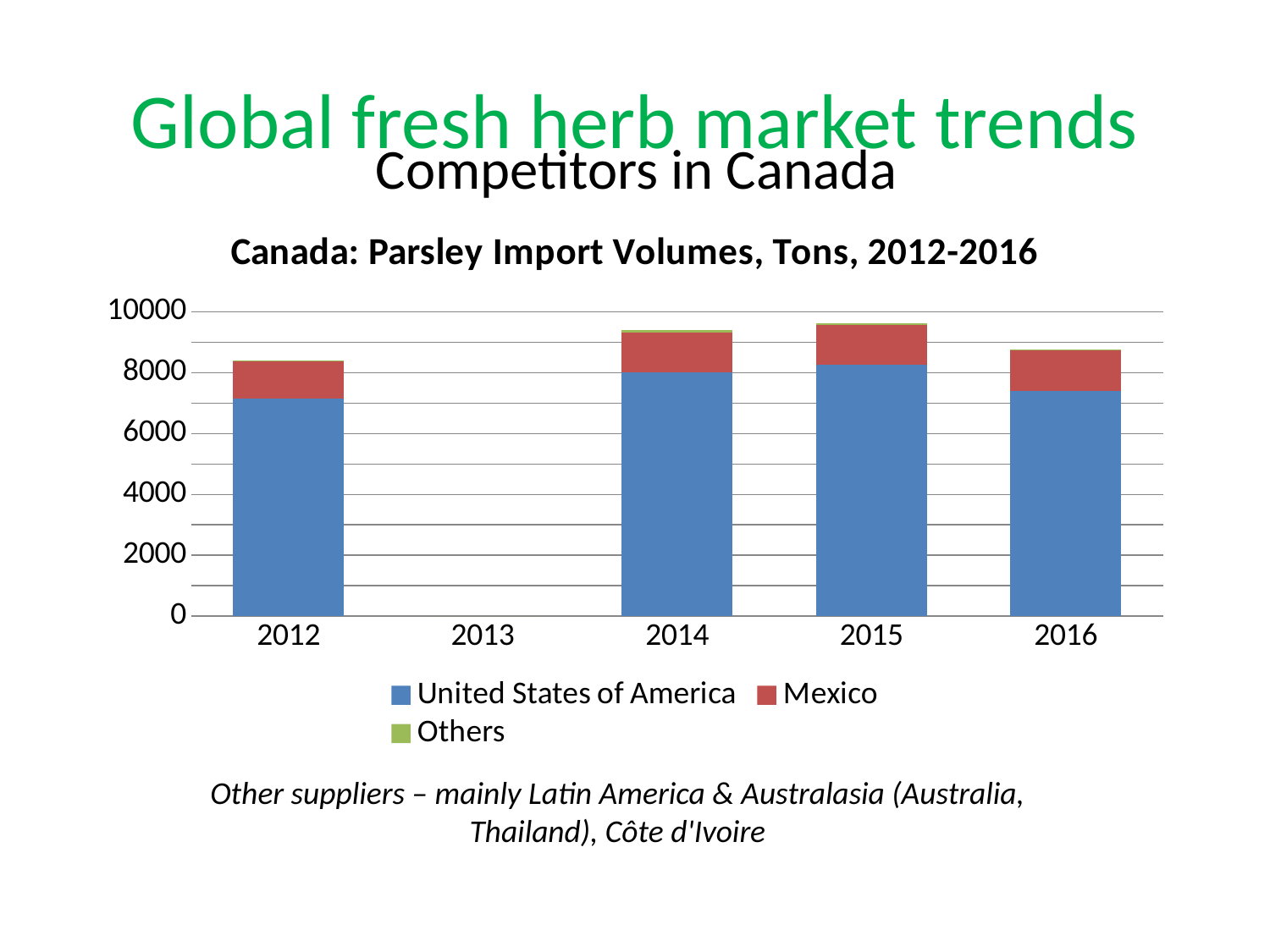

# Global fresh herb market trends
Competitors in Canada

### Chart: Canada: Parsley Import Volumes, Tons, 2012-2016

| Category | United States of America | Mexico | Others |
|---|---|---|---|
| 2012 | 7153.552 | 1212.017 | 31.076 |
| 2013 | 0.0 | 0.0 | 0.0 |
| 2014 | 8017.658 | 1307.955 | 92.277 |
| 2015 | 8254.273 | 1324.304 | 36.719 |
| 2016 | 7410.456 | 1332.521 | 35.371 |
Other suppliers – mainly Latin America & Australasia (Australia, Thailand), Côte d'Ivoire